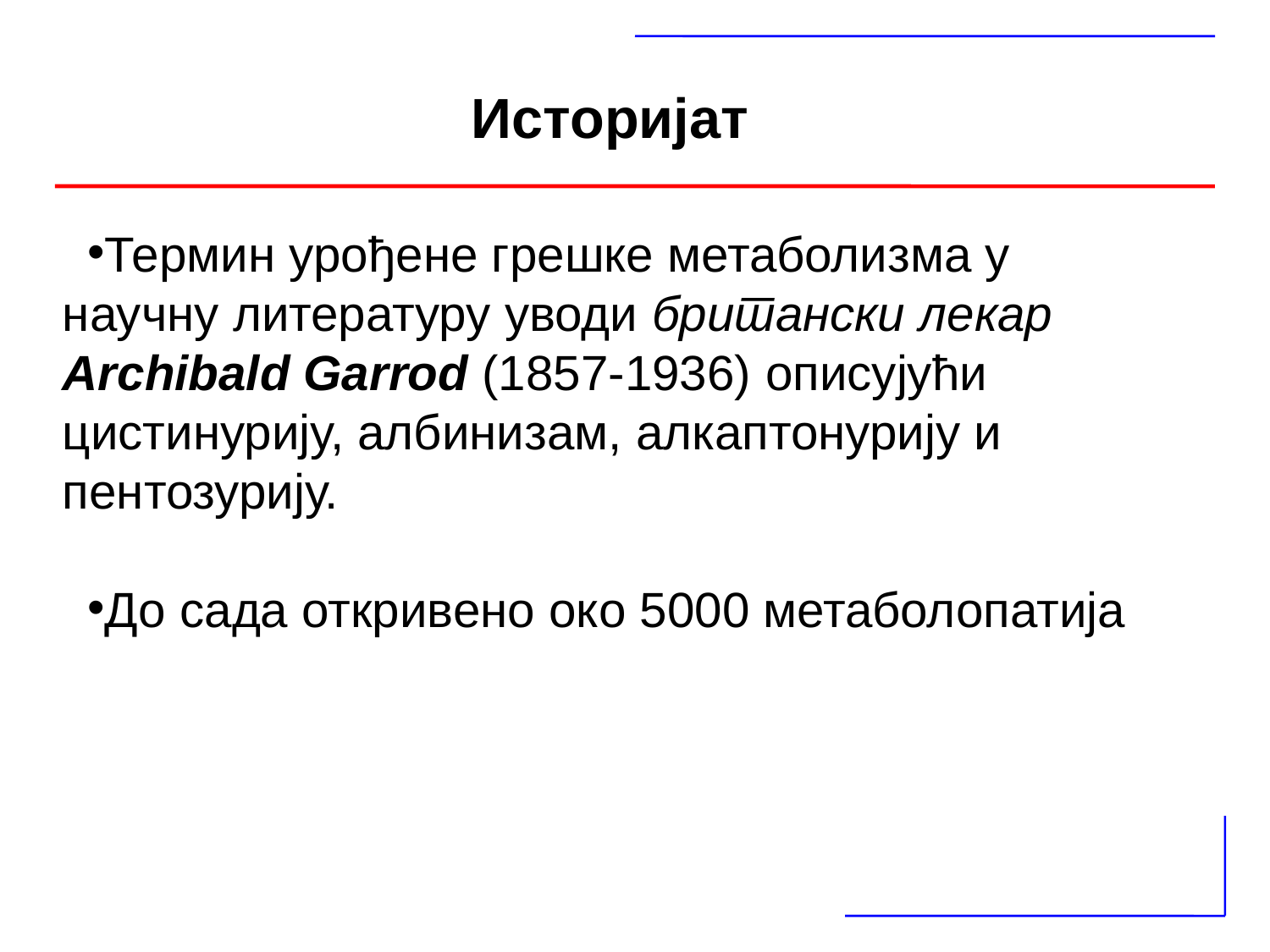

Историјат
Термин урођене грешке метаболизма у научну литературу уводи британски лекар Archibald Garrod (1857-1936) описујући цистинурију, албинизам, алкаптонурију и пентозурију.

До сада откривено око 5000 метаболопатија